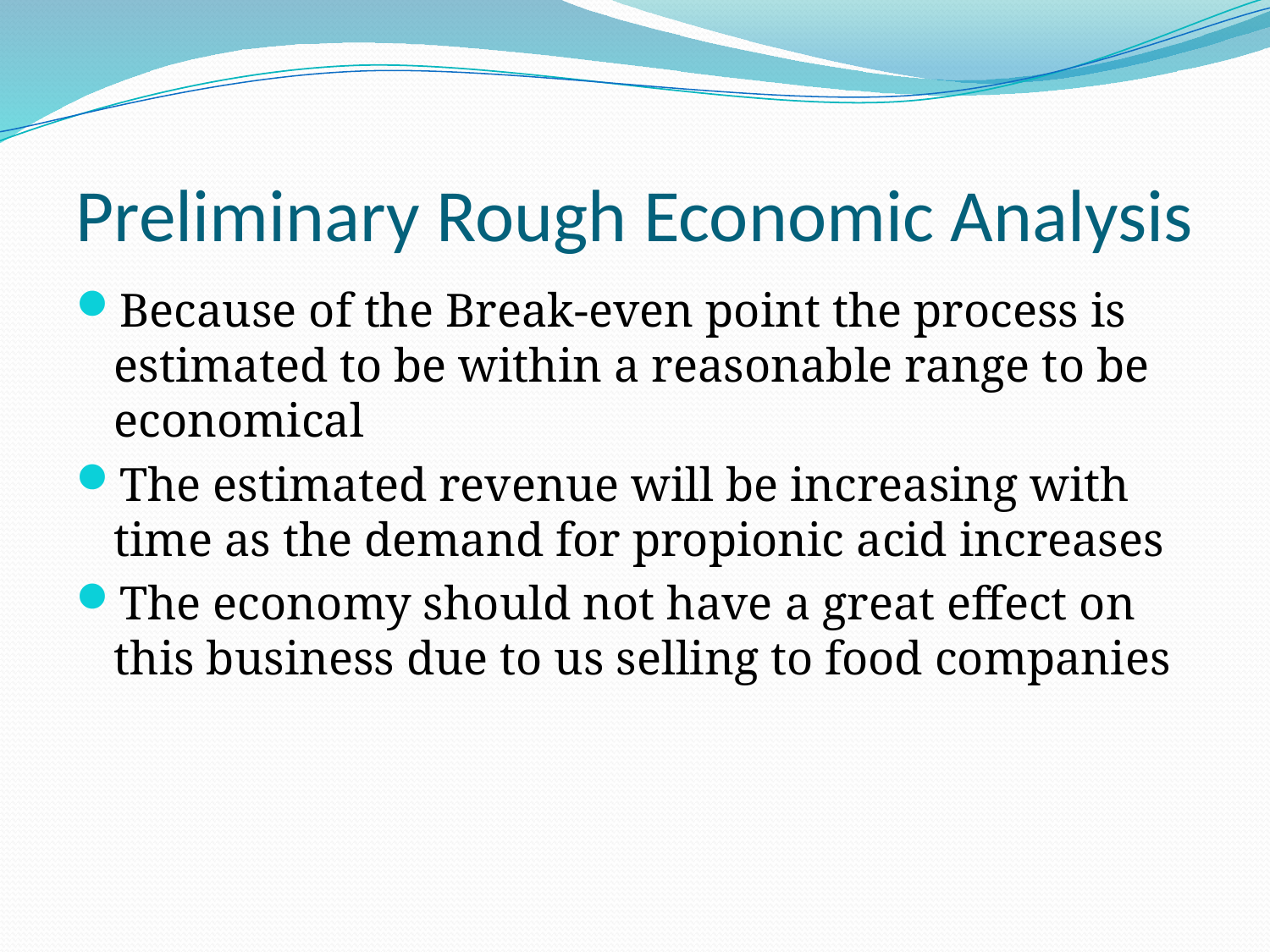

# Preliminary Rough Economic Analysis
Because of the Break-even point the process is estimated to be within a reasonable range to be economical
The estimated revenue will be increasing with time as the demand for propionic acid increases
The economy should not have a great effect on this business due to us selling to food companies